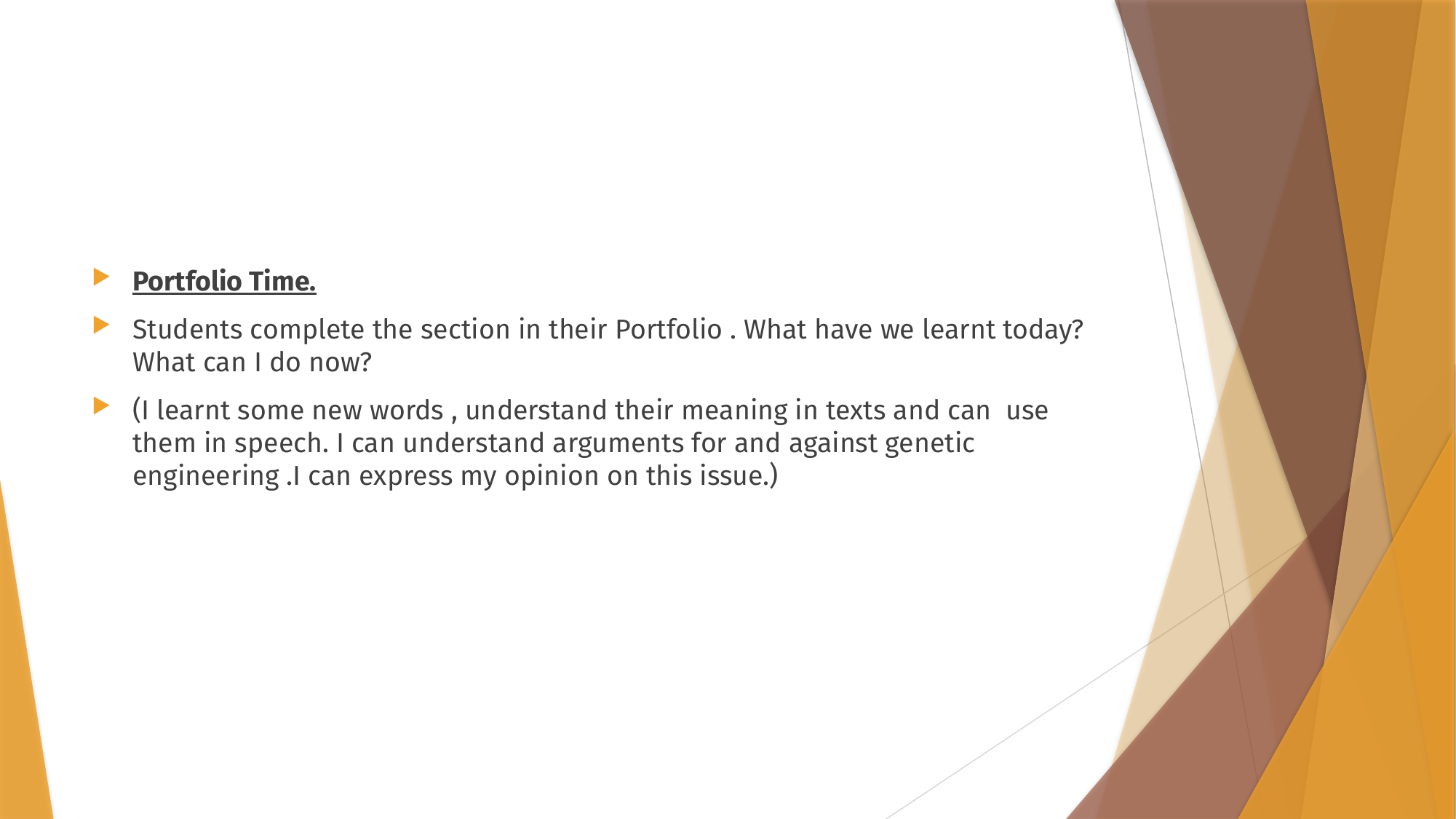

#
Portfolio Time.
Students complete the section in their Portfolio . What have we learnt today? What can I do now?
(I learnt some new words , understand their meaning in texts and can  use them in speech. I can understand arguments for and against genetic engineering .I can express my opinion on this issue.)